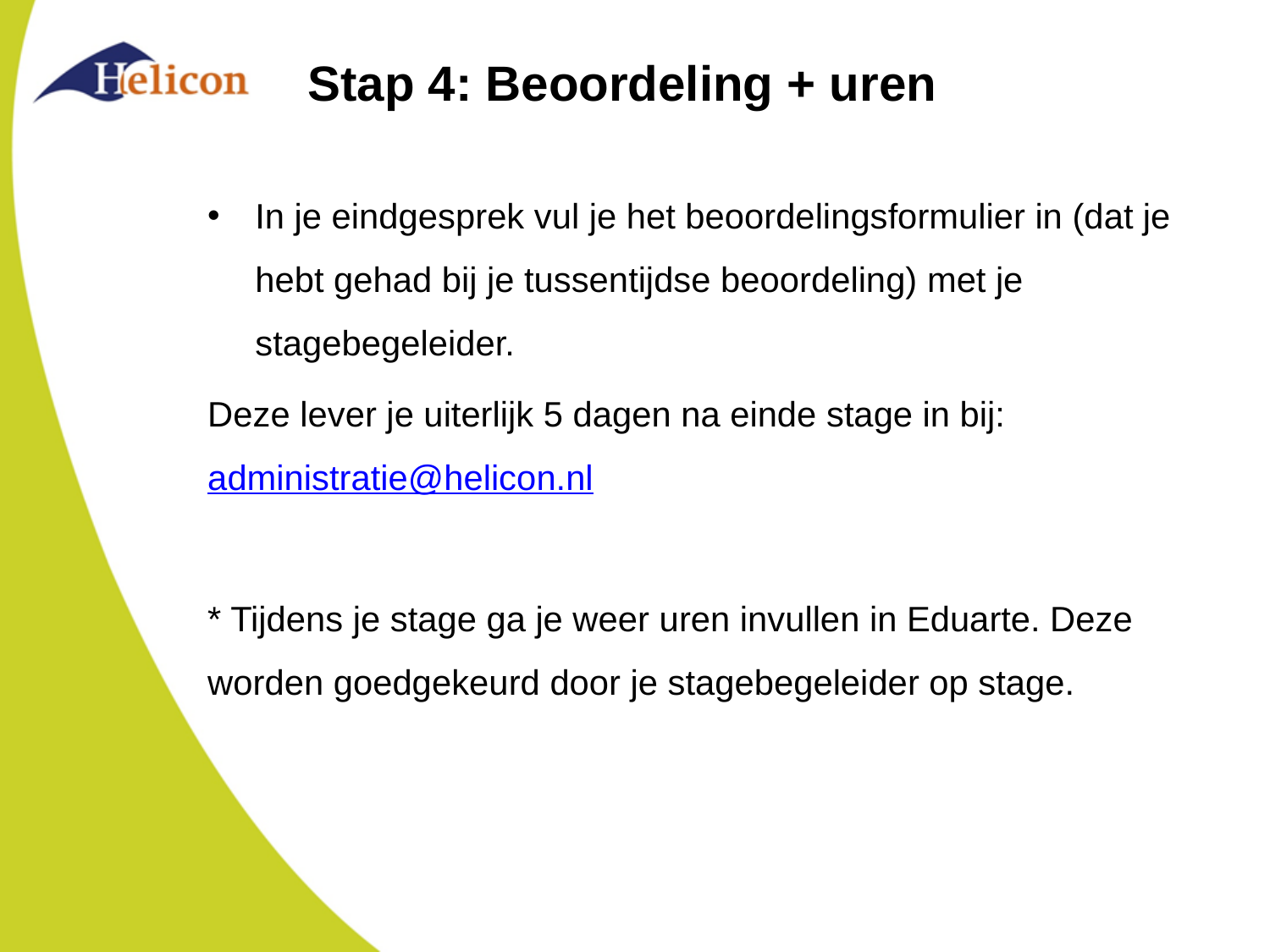

# Stap 4: Beoordeling + uren
In je eindgesprek vul je het beoordelingsformulier in (dat je hebt gehad bij je tussentijdse beoordeling) met je stagebegeleider.
Deze lever je uiterlijk 5 dagen na einde stage in bij: administratie@helicon.nl

* Tijdens je stage ga je weer uren invullen in Eduarte. Deze worden goedgekeurd door je stagebegeleider op stage.